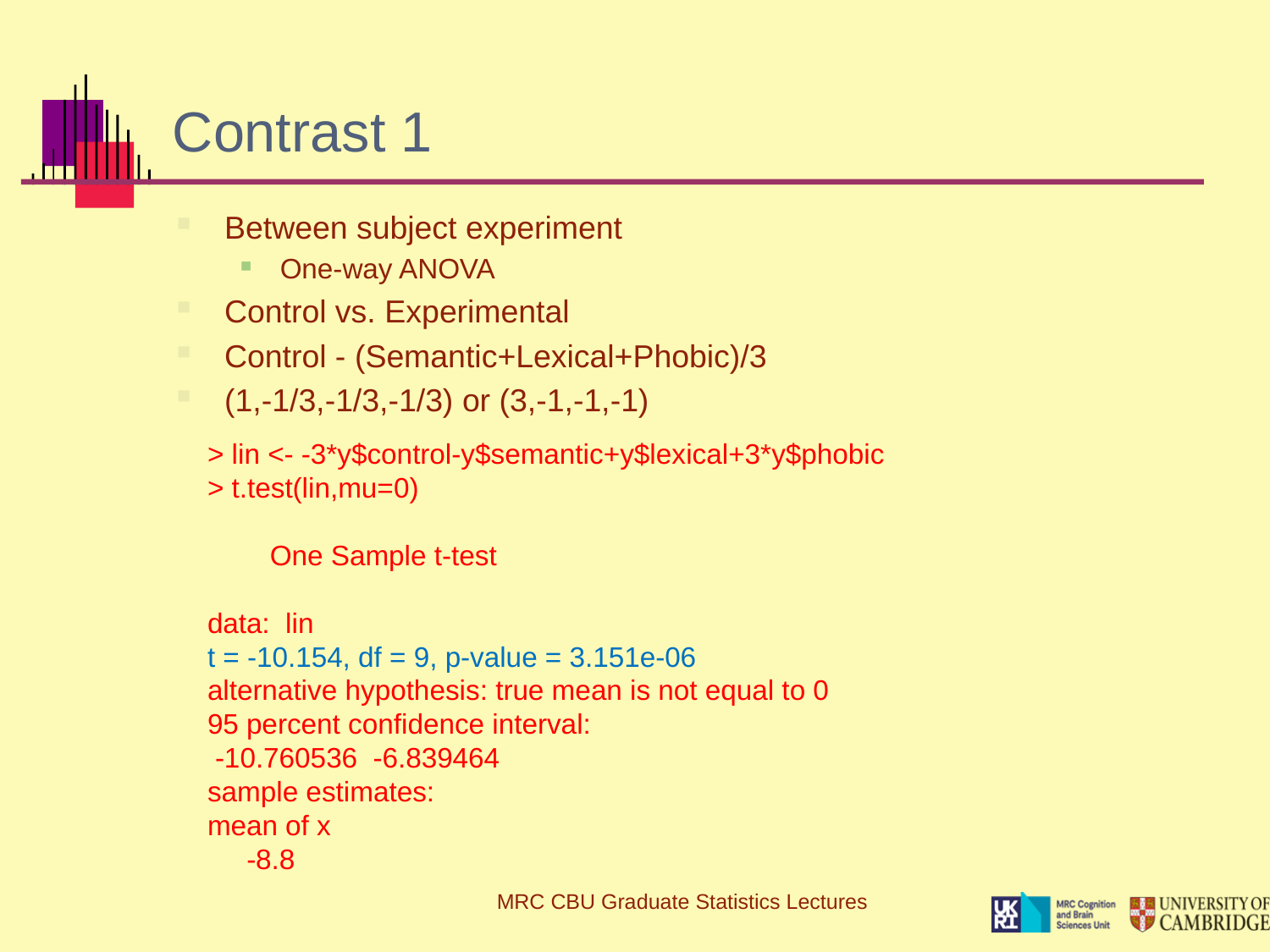

# Contrast 1
Between subject experiment
One-way ANOVA
Control vs. Experimental
Control - (Semantic+Lexical+Phobic)/3
(1,-1/3,-1/3,-1/3) or (3,-1,-1,-1)

> lin <- -3*y$control-y$semantic+y$lexical+3*y$phobic
> t.test(lin,mu=0)

        One Sample t-test

data:  lin
t = -10.154, df = 9, p-value = 3.151e-06
alternative hypothesis: true mean is not equal to 0
95 percent confidence interval:
 -10.760536  -6.839464
sample estimates:
mean of x
     -8.8

MRC CBU Graduate Statistics Lectures